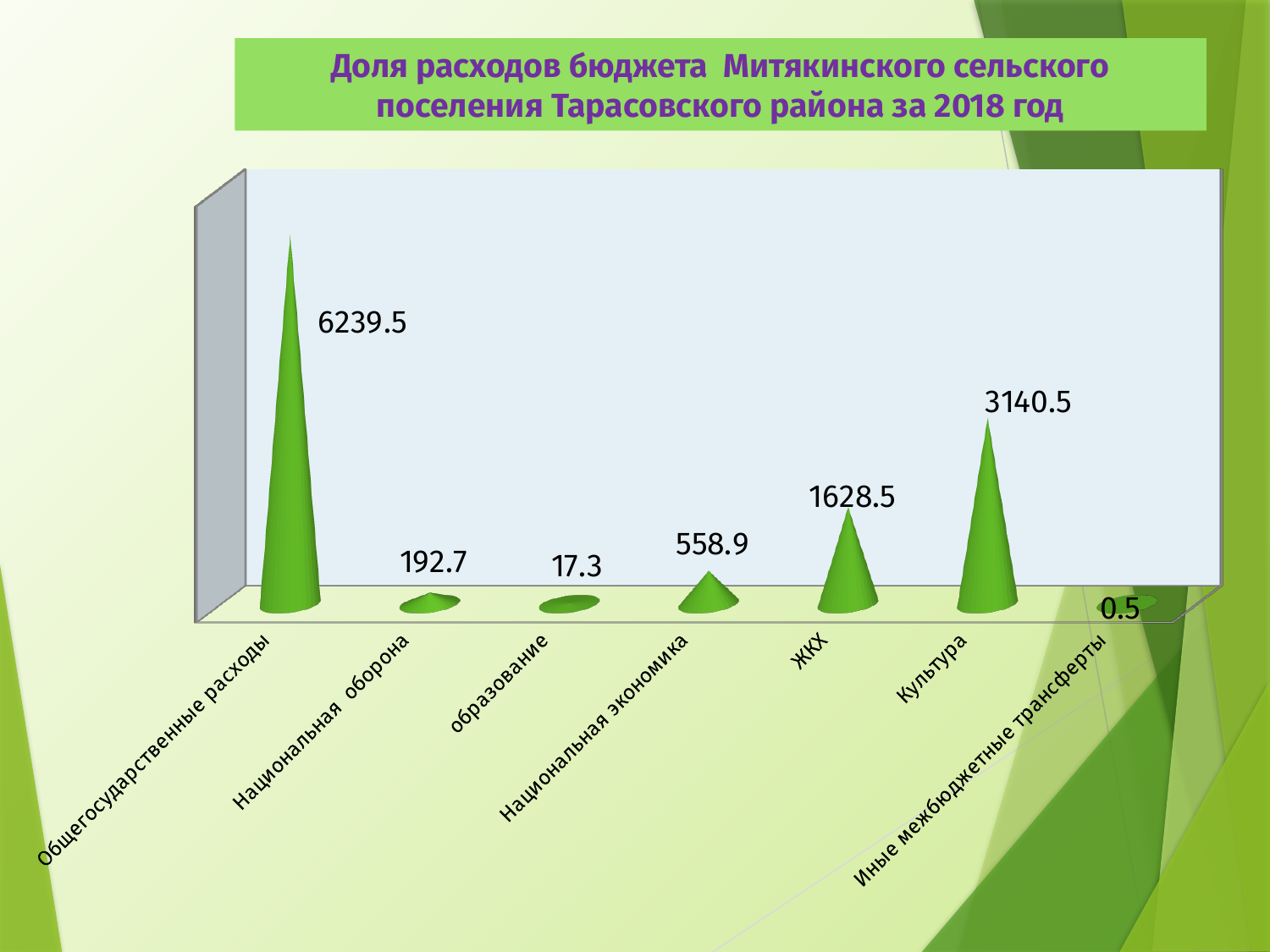

# Доля расходов бюджета  Митякинского сельского поселения Тарасовского района за 2018 год

[unsupported chart]